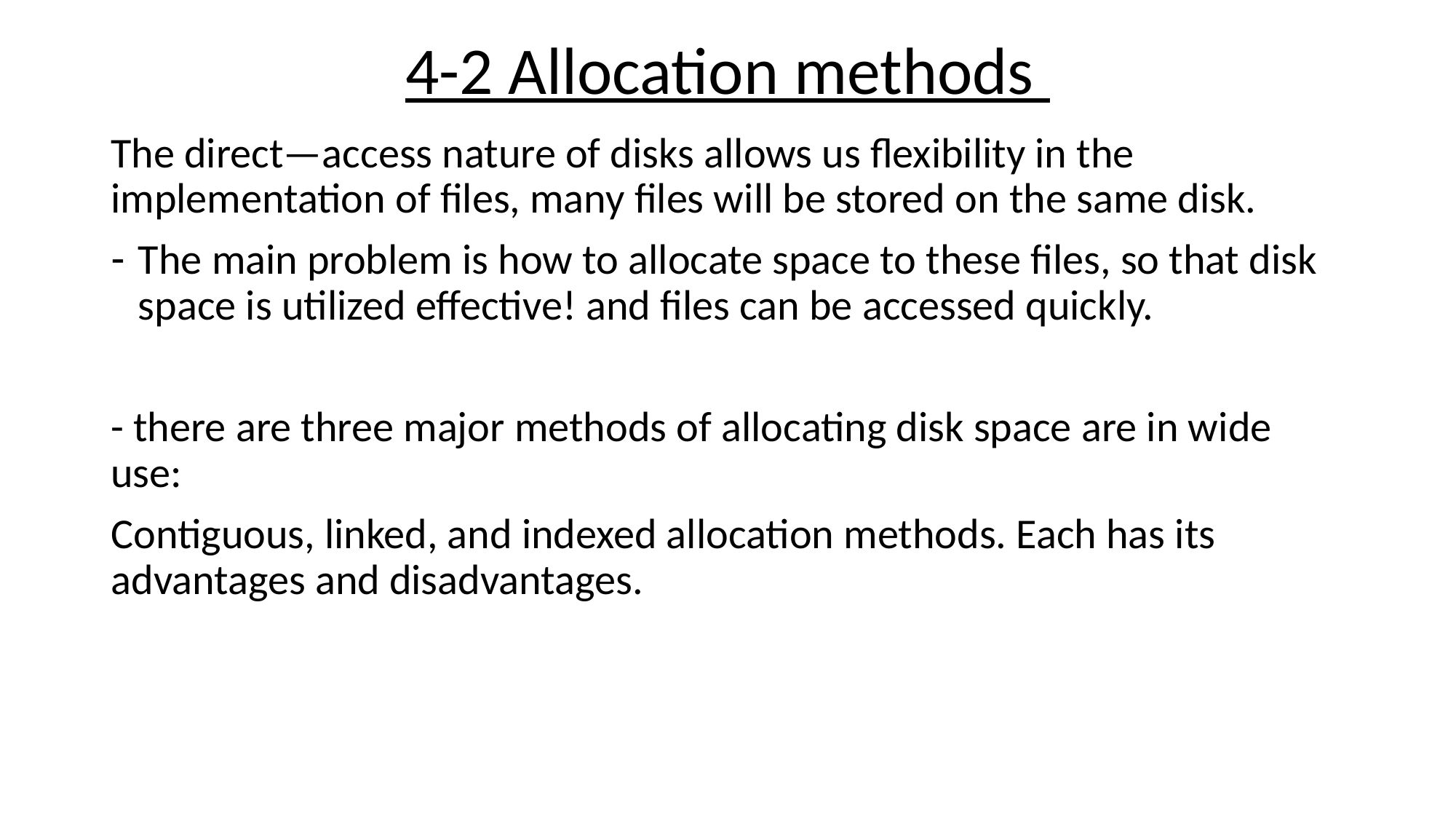

# 4-2 Allocation methods

The direct—access nature of disks allows us flexibility in the implementation of files, many files will be stored on the same disk.
The main problem is how to allocate space to these files, so that disk space is utilized effective! and files can be accessed quickly.

- there are three major methods of allocating disk space are in wide use:
Contiguous, linked, and indexed allocation methods. Each has its advantages and disadvantages.